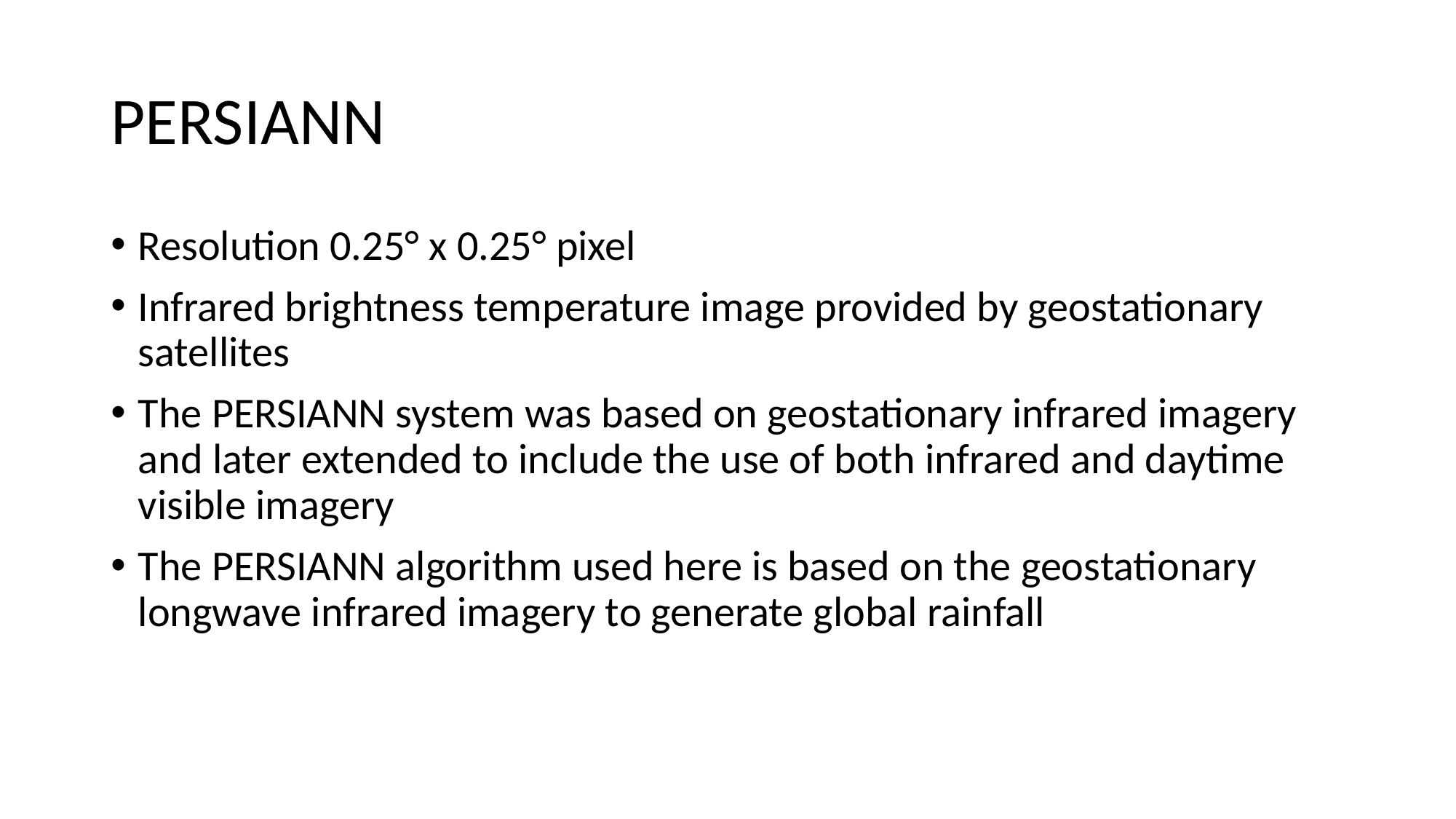

# PERSIANN
Resolution 0.25° x 0.25° pixel
Infrared brightness temperature image provided by geostationary satellites
The PERSIANN system was based on geostationary infrared imagery and later extended to include the use of both infrared and daytime visible imagery
The PERSIANN algorithm used here is based on the geostationary longwave infrared imagery to generate global rainfall